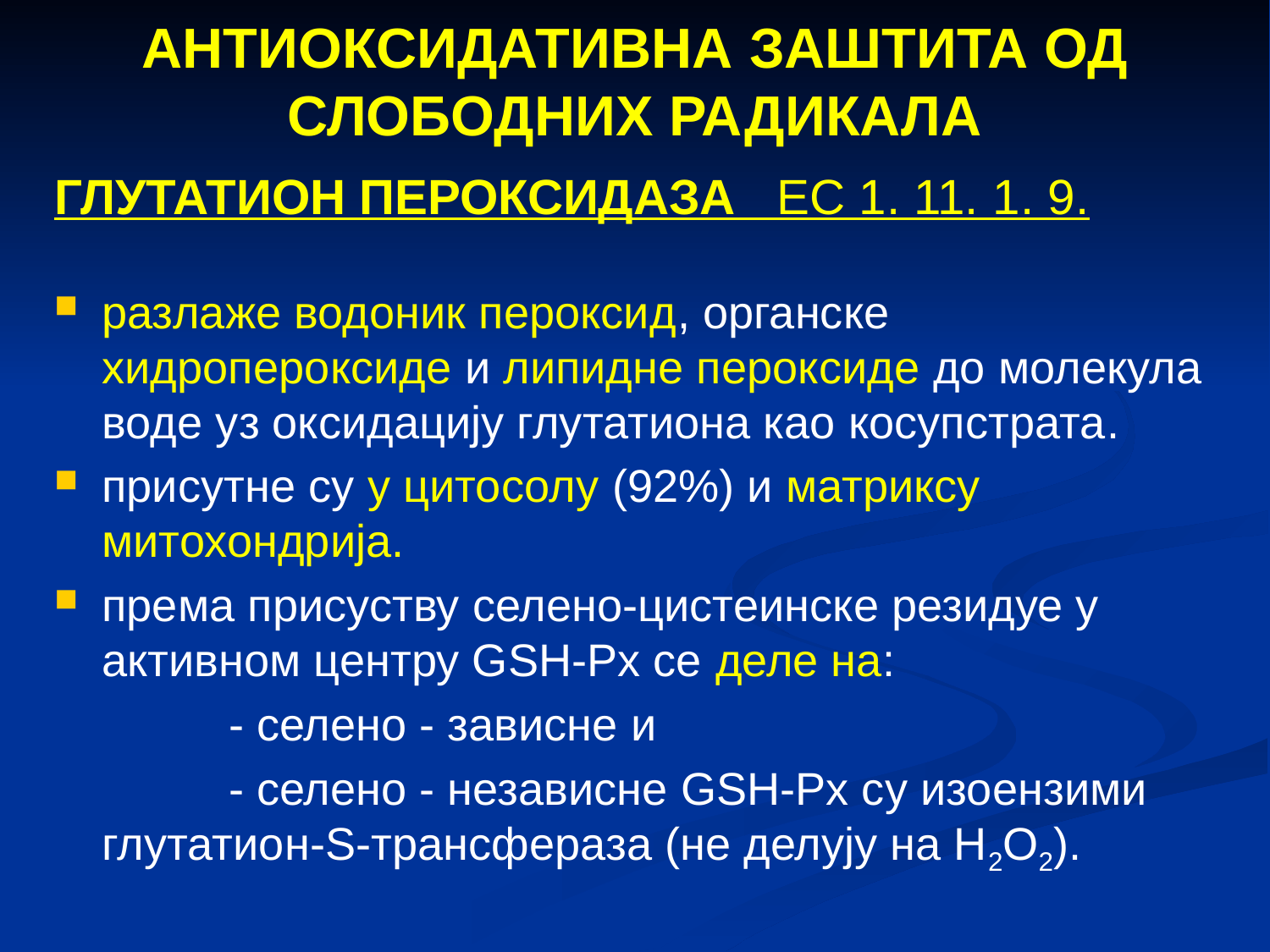

АНТИОКСИДАТИВНА ЗАШТИТА ОД СЛОБОДНИХ РАДИКАЛА
ГЛУТАТИОН ПЕРОКСИДАЗА   ЕС 1. 11. 1. 9.

разлаже водоник пероксид, органске хидропероксиде и липидне пероксиде до молекула воде уз оксидацију глутатиона као косупстрата.
присутне су у цитосолу (92%) и матриксу митохондрија.
према присуству селено-цистеинске резидуе у активном центру GSH-Px се деле на:
		- селено - зависне и
		- селено - независне GSH-Px су изоензими глутатион-S-трансфераза (не делују на H2О2).